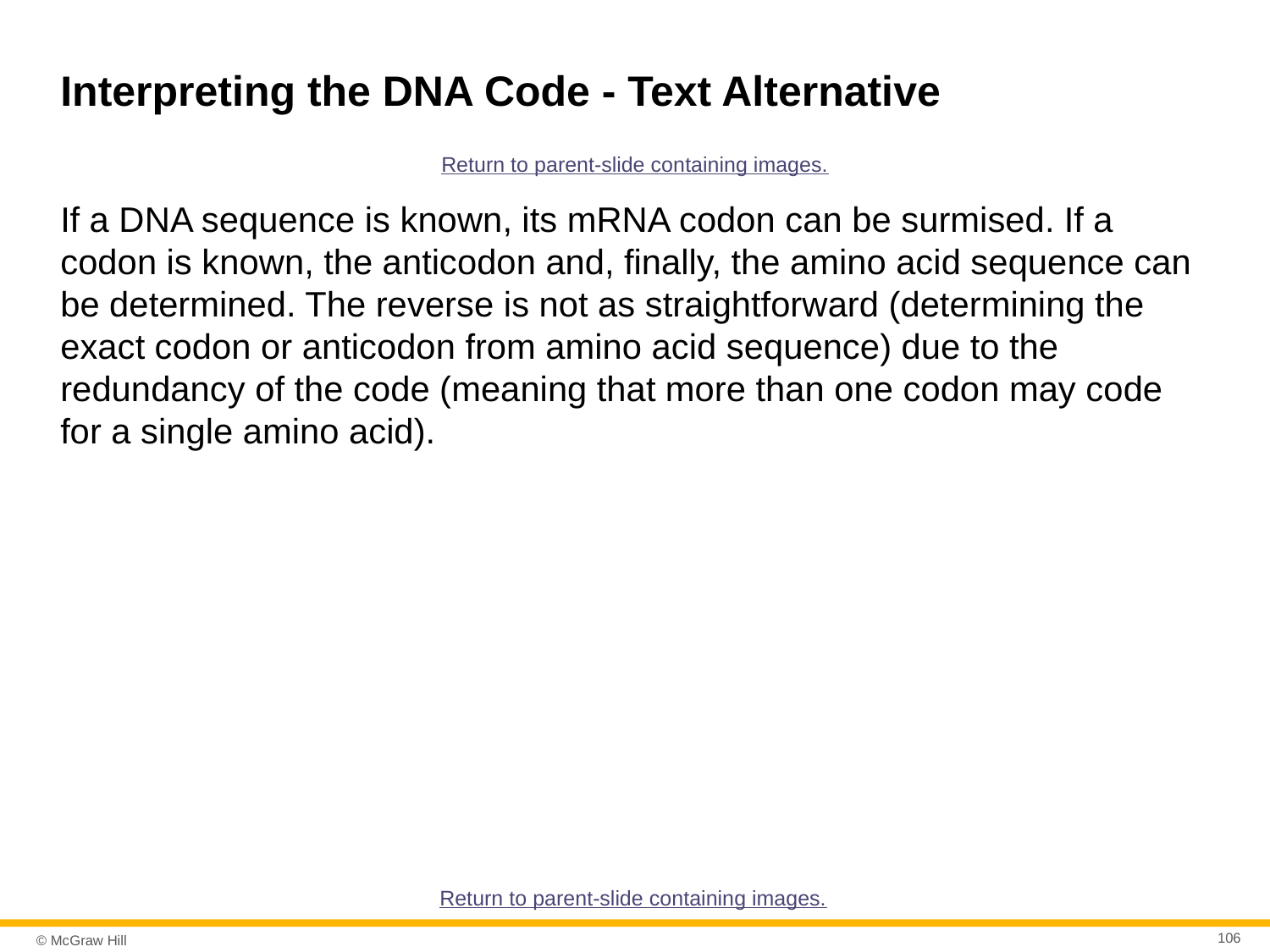

# Interpreting the DNA Code - Text Alternative
Return to parent-slide containing images.
If a DNA sequence is known, its mRNA codon can be surmised. If a codon is known, the anticodon and, finally, the amino acid sequence can be determined. The reverse is not as straightforward (determining the exact codon or anticodon from amino acid sequence) due to the redundancy of the code (meaning that more than one codon may code for a single amino acid).
Return to parent-slide containing images.